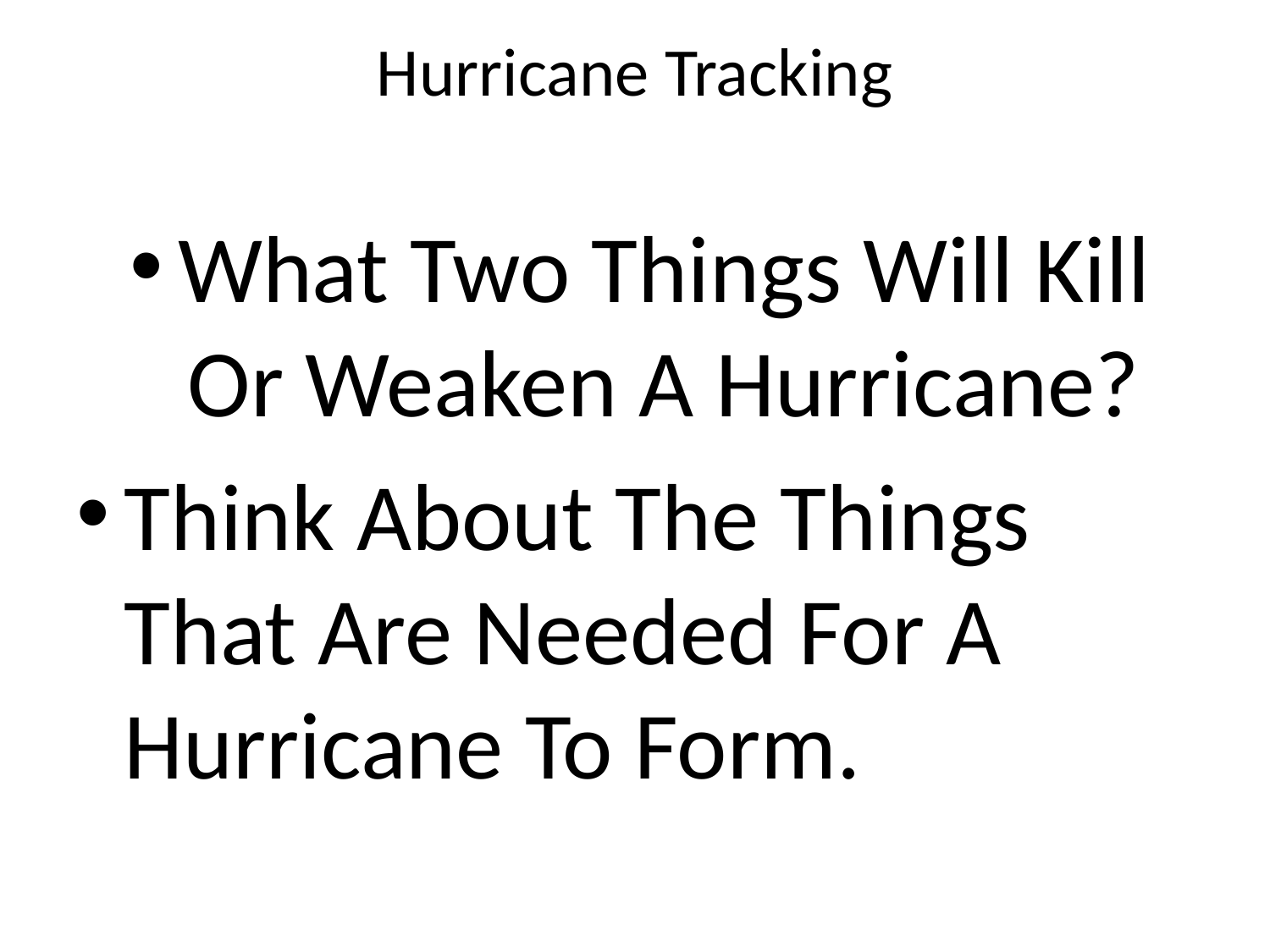

# Hurricane Tracking
What Two Things Will Kill Or Weaken A Hurricane?
Think About The Things That Are Needed For A Hurricane To Form.